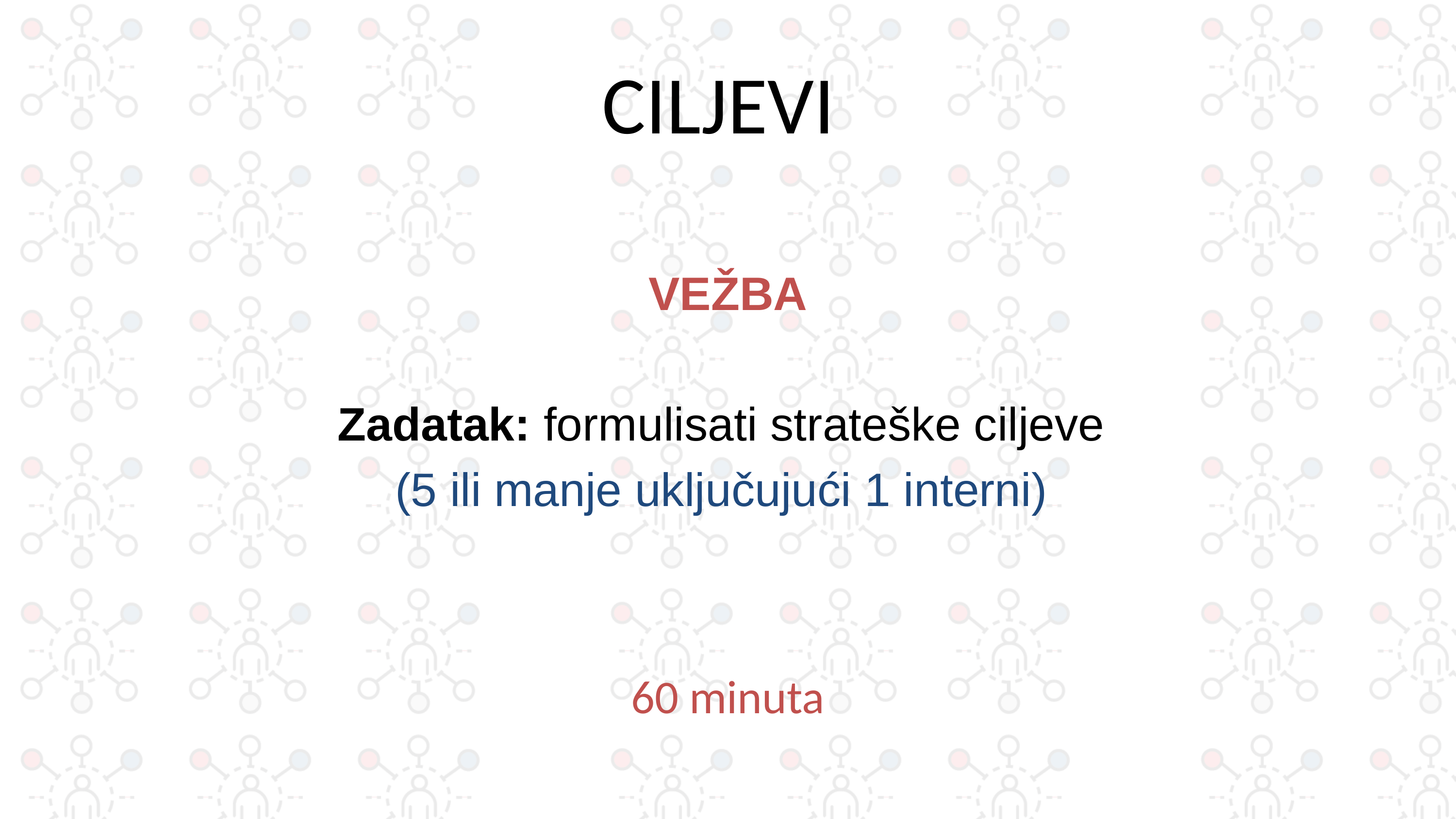

# CILJEVI

VEŽBA

Zadatak: formulisati strateške ciljeve
(5 ili manje uključujući 1 interni)

60 minuta